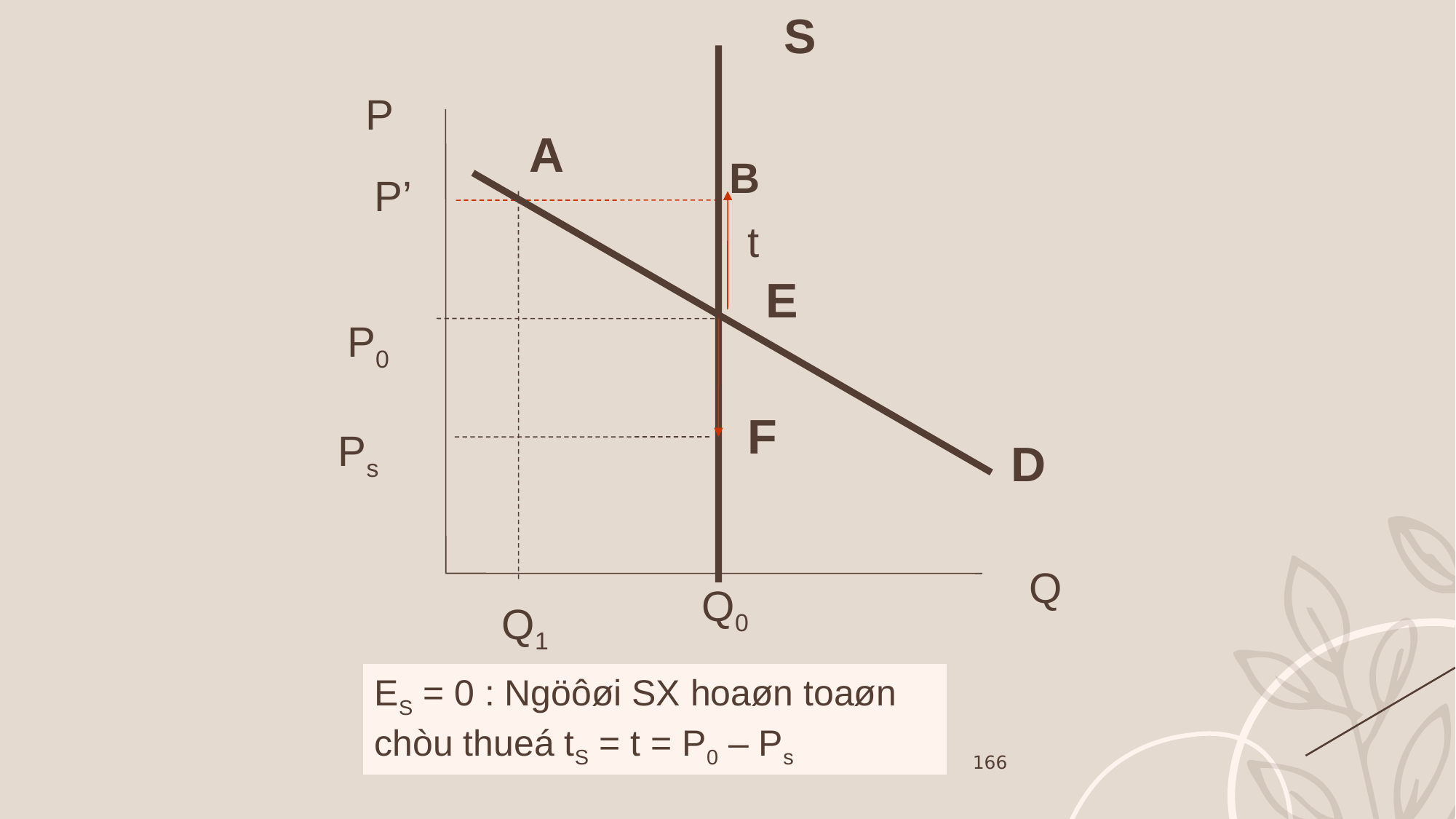

S

P

A
B
P’

t
E
P0

F
Ps
D

Q

Q0

Q1
ES = 0 : Ngöôøi SX hoaøn toaøn chòu thueá tS = t = P0 – Ps
166